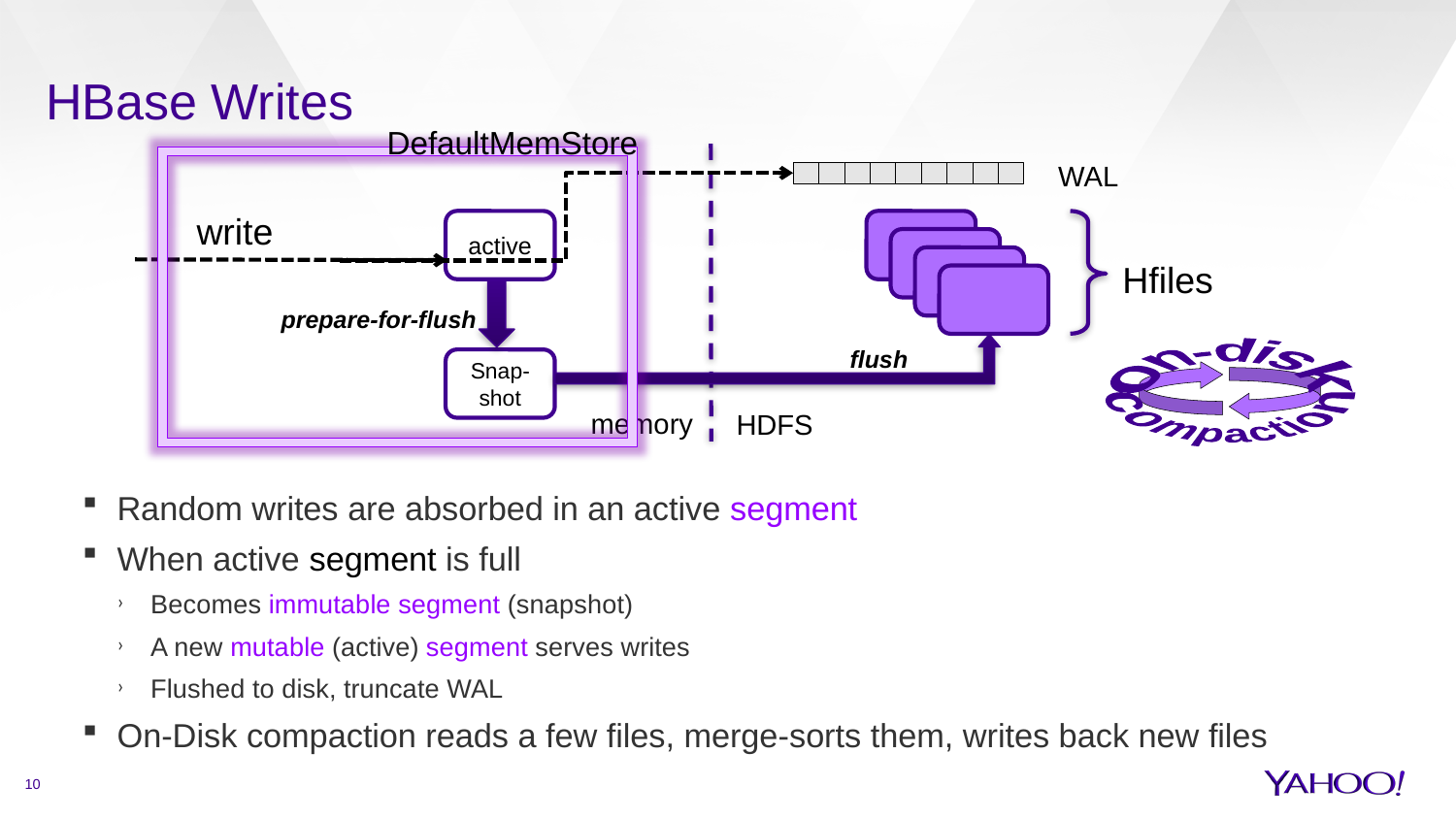

# HBase Writes
DefaultMemStore

WAL

write
active

Hfiles

prepare-for-flush

flush
on-disk

compaction

Snap-shot
memory
HDFS
Random writes are absorbed in an active segment
When active segment is full
Becomes immutable segment (snapshot)
A new mutable (active) segment serves writes
Flushed to disk, truncate WAL
On-Disk compaction reads a few files, merge-sorts them, writes back new files
10